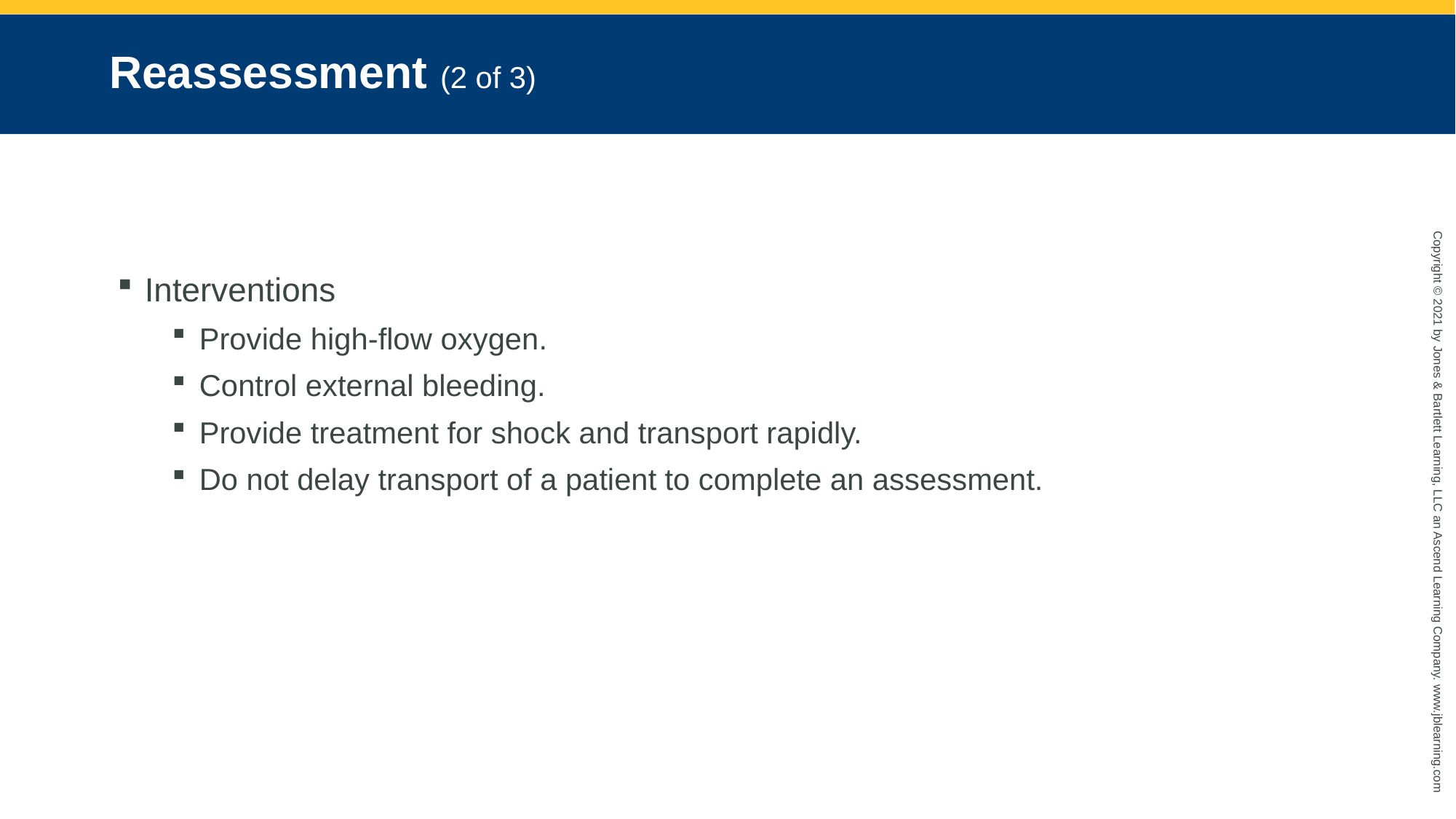

# Reassessment (2 of 3)
Interventions
Provide high-flow oxygen.
Control external bleeding.
Provide treatment for shock and transport rapidly.
Do not delay transport of a patient to complete an assessment.